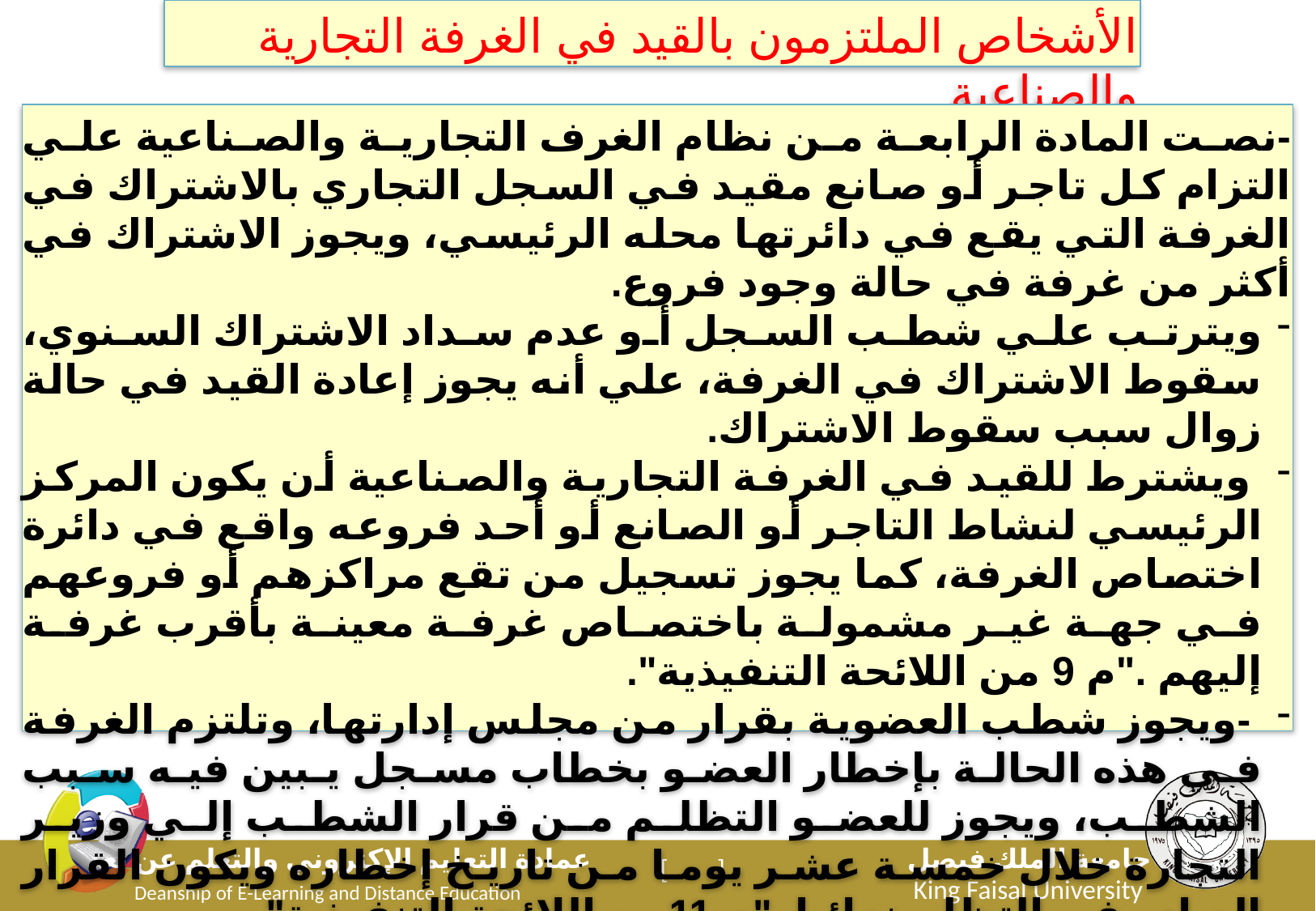

الأشخاص الملتزمون بالقيد في الغرفة التجارية والصناعية
-نصت المادة الرابعة من نظام الغرف التجارية والصناعية علي التزام كل تاجر أو صانع مقيد في السجل التجاري بالاشتراك في الغرفة التي يقع في دائرتها محله الرئيسي، ويجوز الاشتراك في أكثر من غرفة في حالة وجود فروع.
ويترتب علي شطب السجل أو عدم سداد الاشتراك السنوي، سقوط الاشتراك في الغرفة، علي أنه يجوز إعادة القيد في حالة زوال سبب سقوط الاشتراك.
 ويشترط للقيد في الغرفة التجارية والصناعية أن يكون المركز الرئيسي لنشاط التاجر أو الصانع أو أحد فروعه واقع في دائرة اختصاص الغرفة، كما يجوز تسجيل من تقع مراكزهم أو فروعهم في جهة غير مشمولة باختصاص غرفة معينة بأقرب غرفة إليهم ."م 9 من اللائحة التنفيذية".
 -ويجوز شطب العضوية بقرار من مجلس إدارتها، وتلتزم الغرفة في هذه الحالة بإخطار العضو بخطاب مسجل يبين فيه سبب الشطب، ويجوز للعضو التظلم من قرار الشطب إلي وزير التجارة خلال خمسة عشر يوما من تاريخ إخطاره ويكون القرار الصادر في التظلم نهائيا ."م 11من اللائحة التنفيذية".